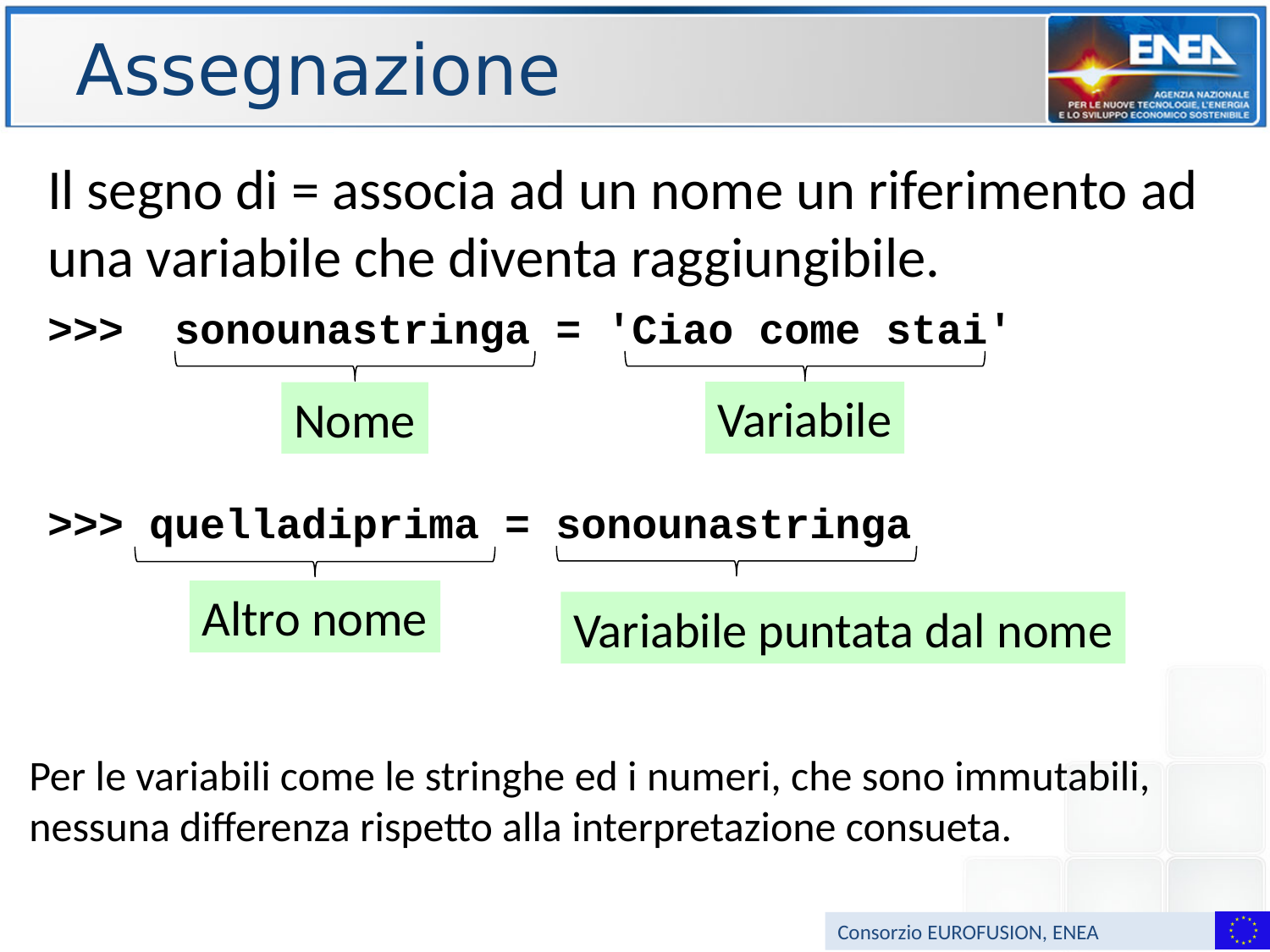

# Assegnazione
Il segno di = associa ad un nome un riferimento ad una variabile che diventa raggiungibile.
>>>  sonounastringa = 'Ciao come stai'

>>> quelladiprima = sonounastringa

Variabile
Nome
Altro nome
Variabile puntata dal nome
Per le variabili come le stringhe ed i numeri, che sono immutabili, nessuna differenza rispetto alla interpretazione consueta.